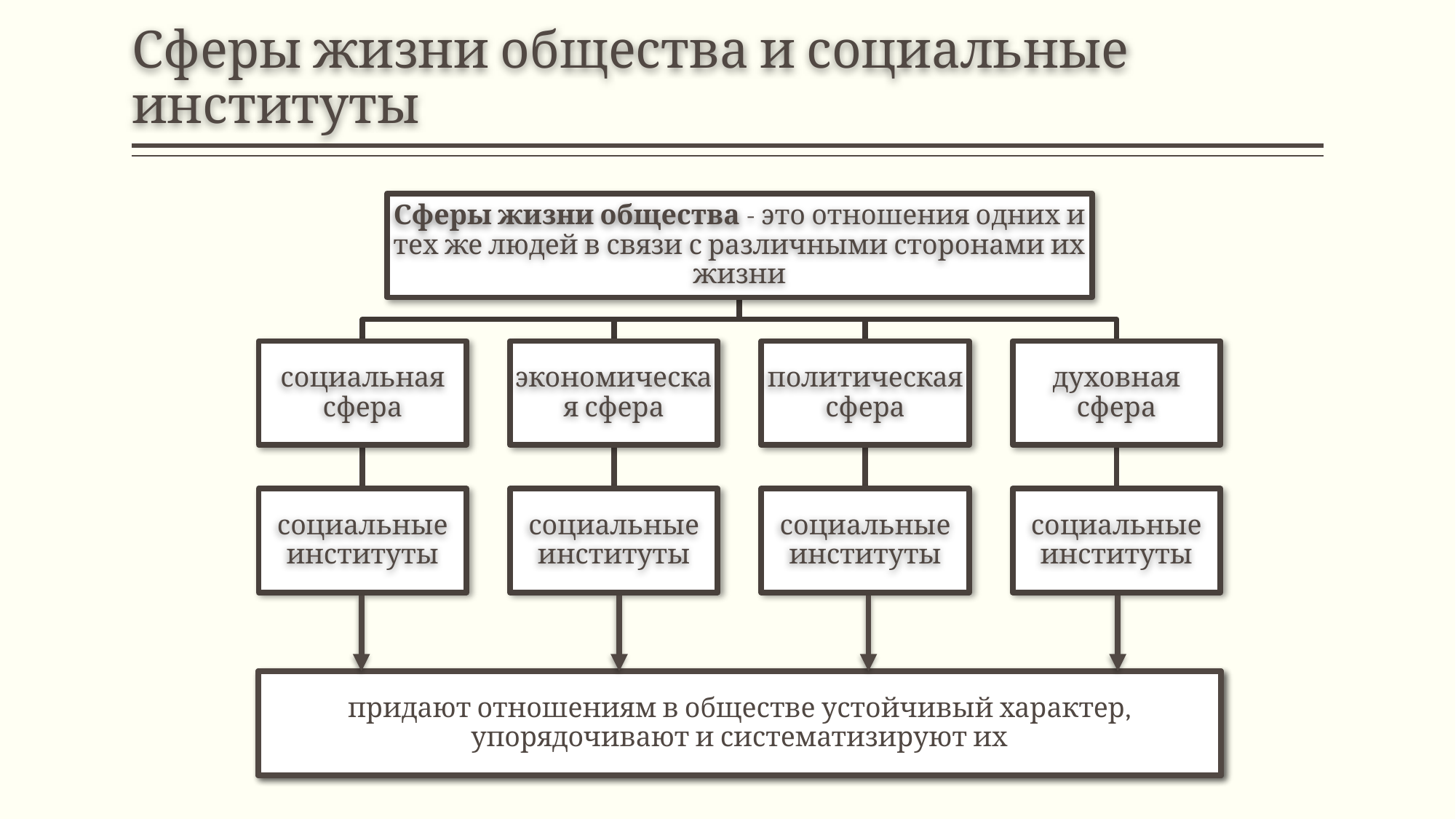

# Сферы жизни общества и социальные институты

Сферы жизни общества - это отношения одних и тех же людей в связи с различными сторонами их жизни

социальная сфера

экономическая сфера

политическая сфера

духовная сфера

социальные институты

социальные институты

социальные институты

социальные институты

придают отношениям в обществе устойчивый характер, упорядочивают и систематизируют их